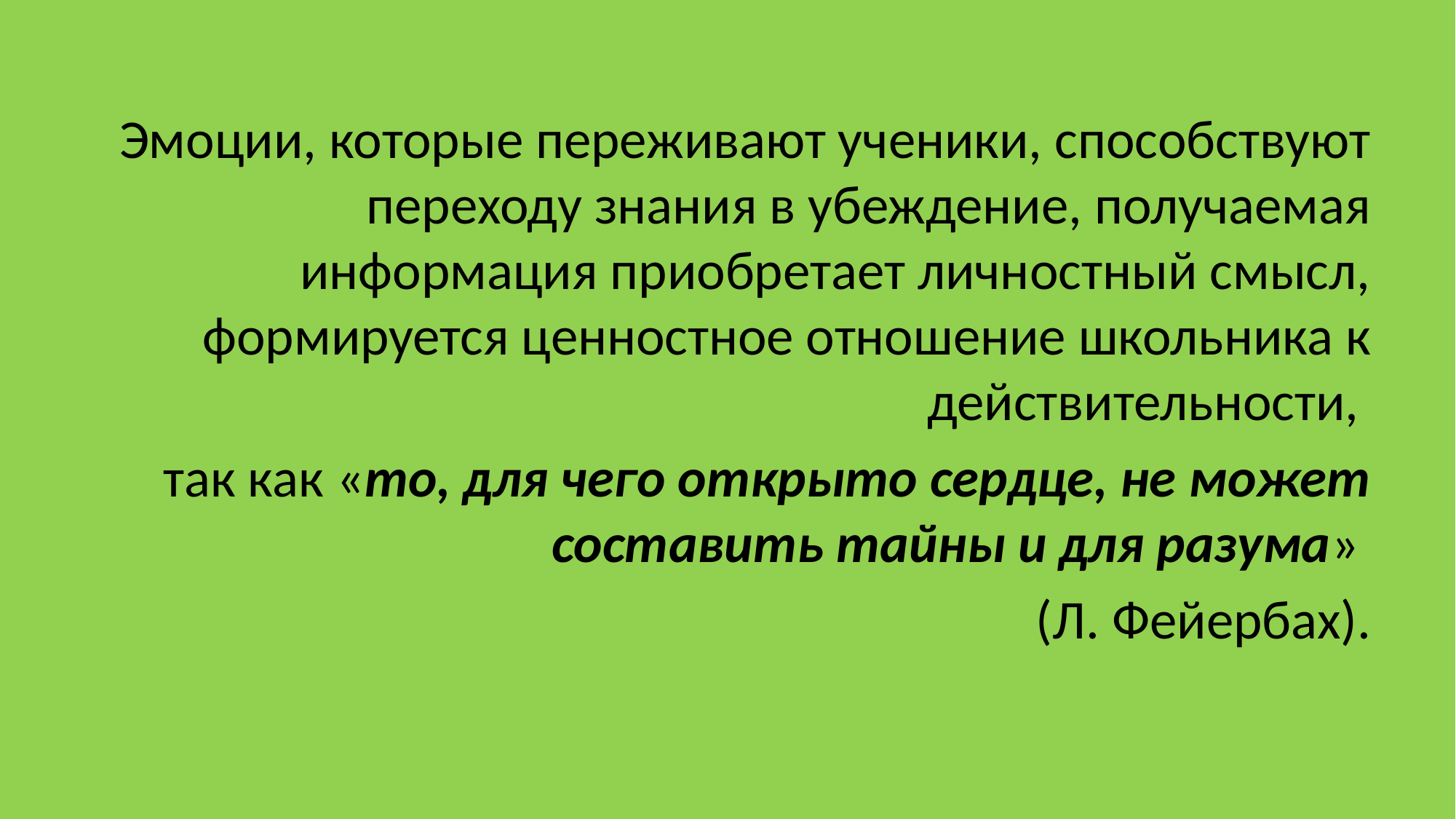

Эмоции, которые переживают ученики, способствуют переходу знания в убеждение, получаемая информация приобретает личностный смысл, формируется ценностное отношение школьника к действительности,
так как «то, для чего открыто сердце, не может составить тайны и для разума»
(Л. Фейербах).